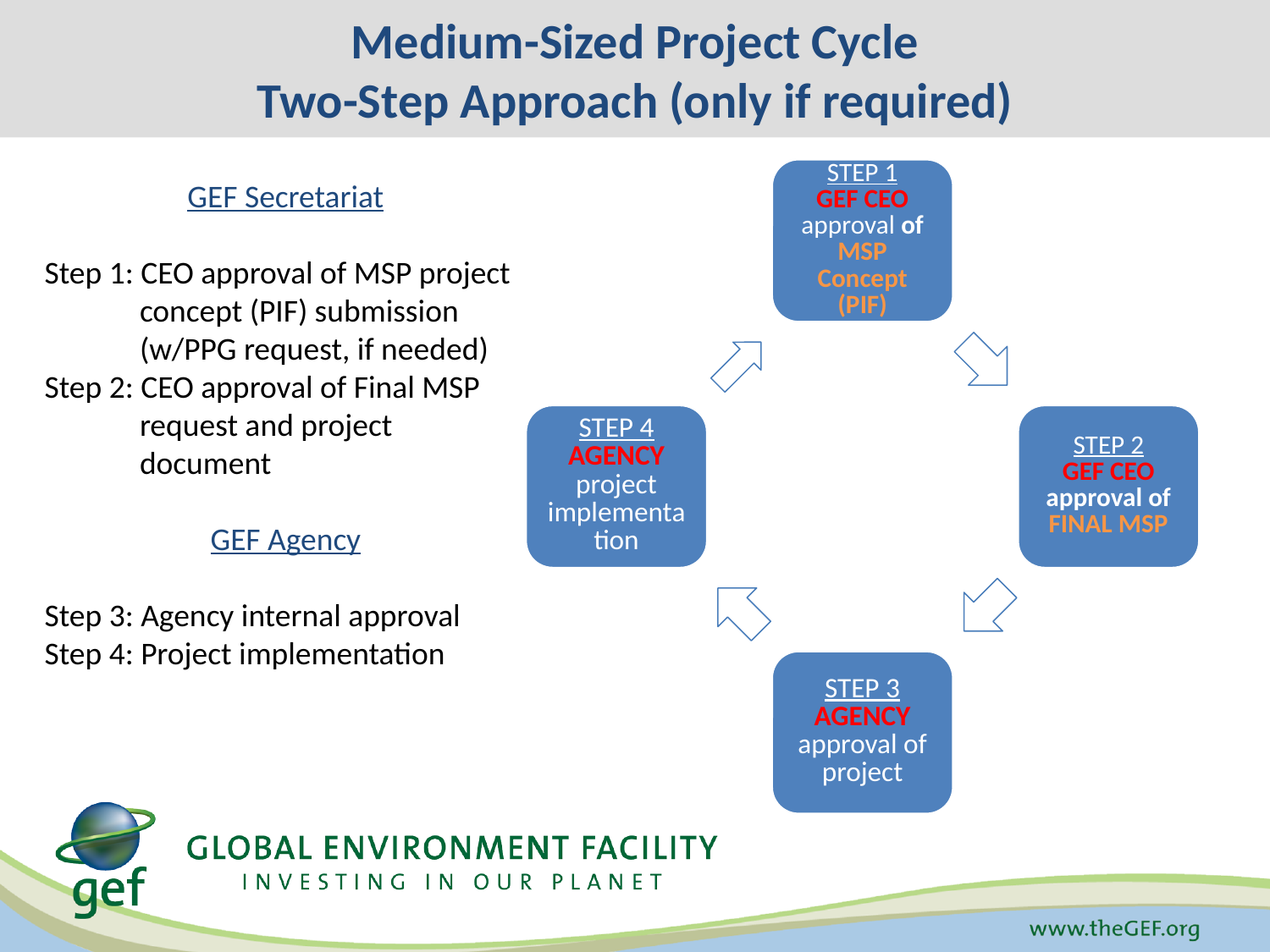

Medium-Sized Project Cycle
Two-Step Approach (only if required)
STEP 1
GEF CEO approval of MSP Concept (PIF)
STEP 2
GEF CEO approval of FINAL MSP
STEP 3
AGENCY approval of project
STEP 4
AGENCY project implementation
GEF Secretariat

Step 1: CEO approval of MSP project concept (PIF) submission (w/PPG request, if needed)
Step 2: CEO approval of Final MSP request and project document

GEF Agency

Step 3: Agency internal approval
Step 4: Project implementation